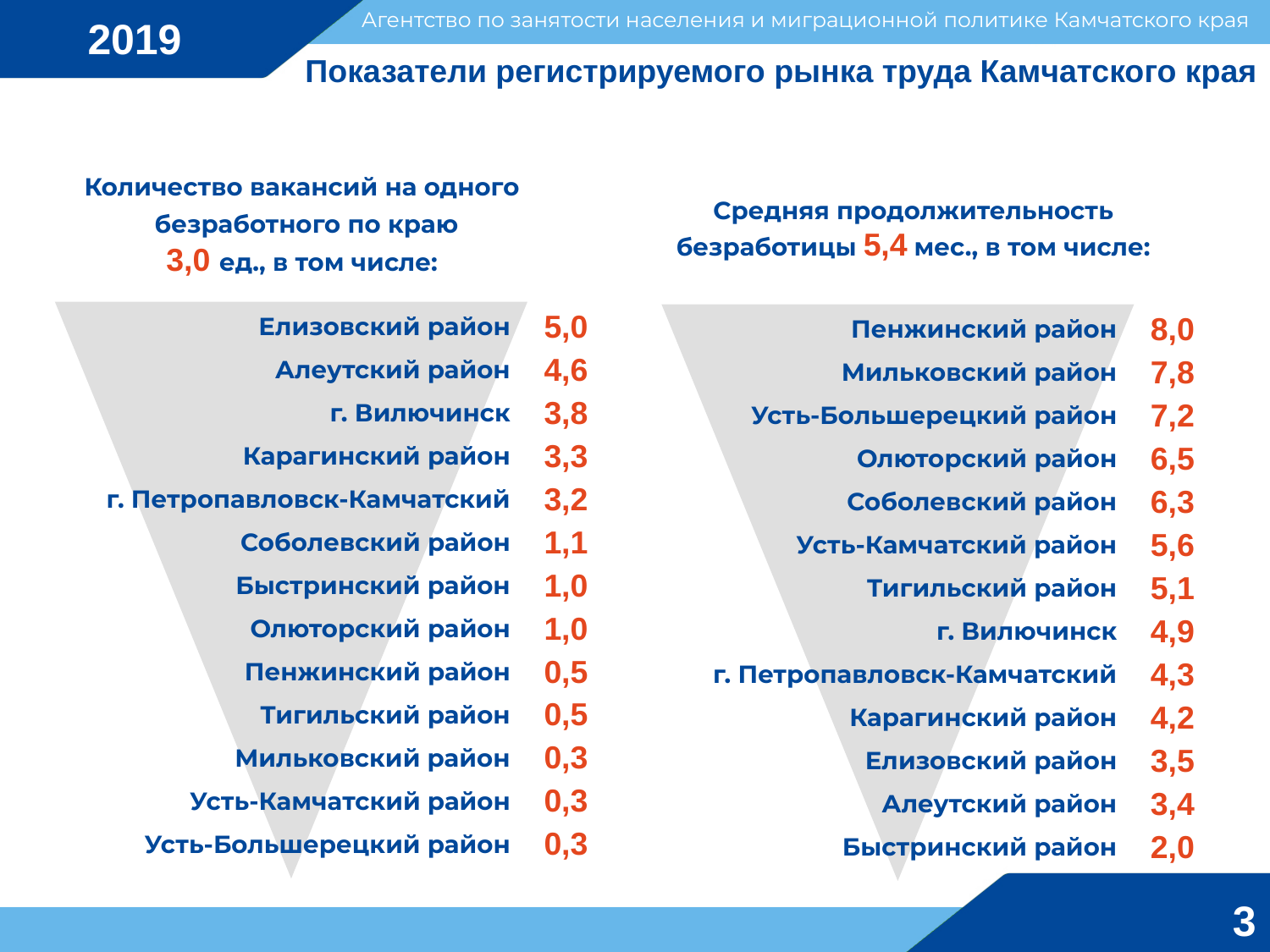

Агентство по занятости населения и миграционной политике Камчатского края
2019
Показатели регистрируемого рынка труда Камчатского края
Количество вакансий на одного
 безработного по краю
3,0 ед., в том числе:
Средняя продолжительность
безработицы 5,4 мес., в том числе:

| Елизовский район | 5,0 |
| --- | --- |
| Алеутский район | 4,6 |
| г. Вилючинск | 3,8 |
| Карагинский район | 3,3 |
| г. Петропавловск-Камчатский | 3,2 |
| Соболевский район | 1,1 |
| Быстринский район | 1,0 |
| Олюторский район | 1,0 |
| Пенжинский район | 0,5 |
| Тигильский район | 0,5 |
| Мильковский район | 0,3 |
| Усть-Камчатский район | 0,3 |
| Усть-Большерецкий район | 0,3 |

| Пенжинский район | 8,0 |
| --- | --- |
| Мильковский район | 7,8 |
| Усть-Большерецкий район | 7,2 |
| Олюторский район | 6,5 |
| Соболевский район | 6,3 |
| Усть-Камчатский район | 5,6 |
| Тигильский район | 5,1 |
| г. Вилючинск | 4,9 |
| г. Петропавловск-Камчатский | 4,3 |
| Карагинский район | 4,2 |
| Елизовский район | 3,5 |
| Алеутский район | 3,4 |
| Быстринский район | 2,0 |
3